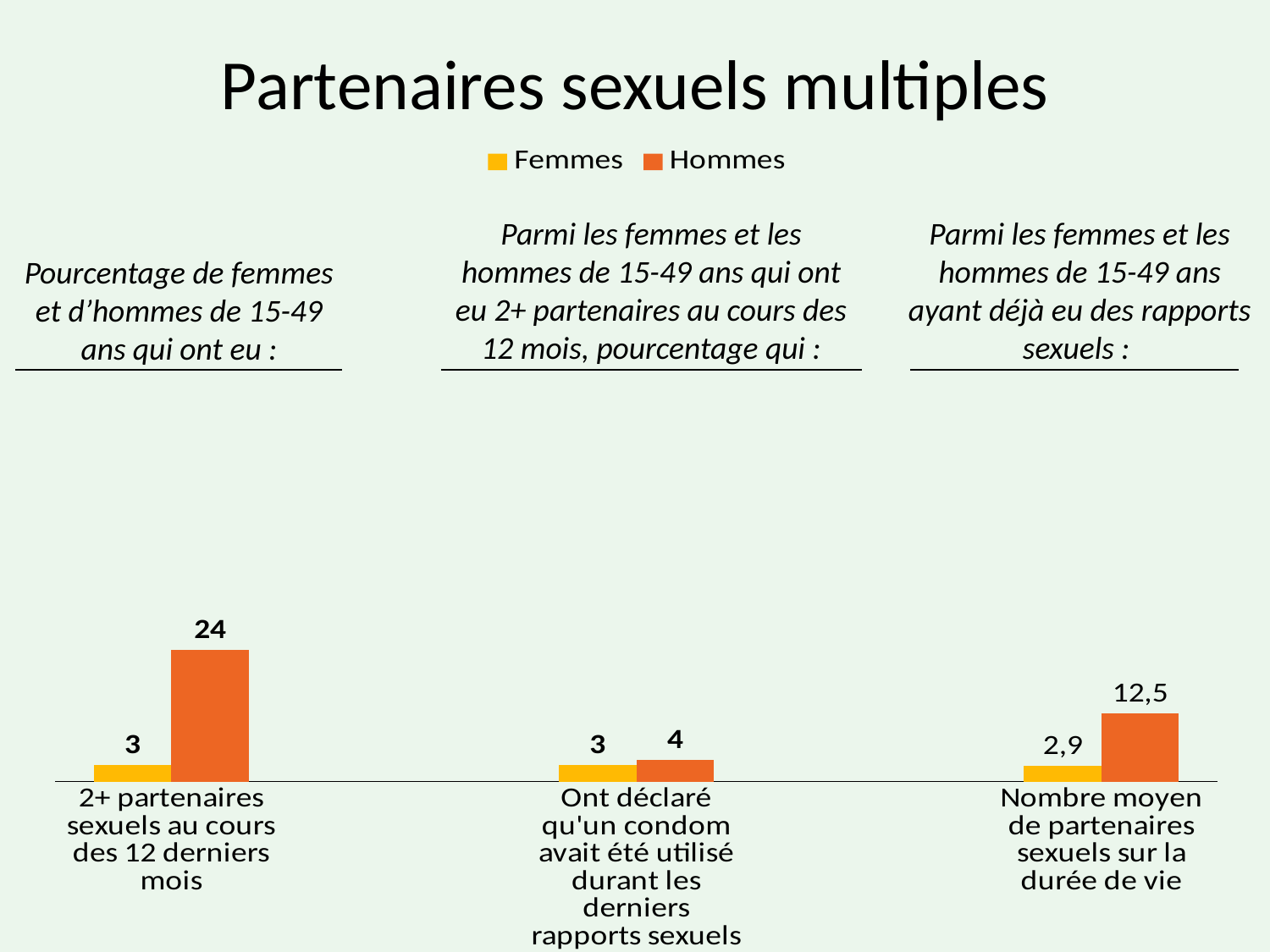

# Partenaires sexuels multiples

### Chart

| Category | Femmes | Hommes |
|---|---|---|
| 2+ partenaires sexuels au cours des 12 derniers mois | 3.0 | 24.0 |
|  | None | None |
| Ont déclaré qu'un condom avait été utilisé durant les derniers rapports sexuels | 3.0 | 4.0 |
|  | None | None |
| Nombre moyen de partenaires sexuels sur la durée de vie | 2.9 | 12.5 |
Parmi les femmes et les hommes de 15-49 ans qui ont eu 2+ partenaires au cours des 12 mois, pourcentage qui :
Parmi les femmes et les hommes de 15-49 ans ayant déjà eu des rapports sexuels :
Pourcentage de femmes et d’hommes de 15-49 ans qui ont eu :